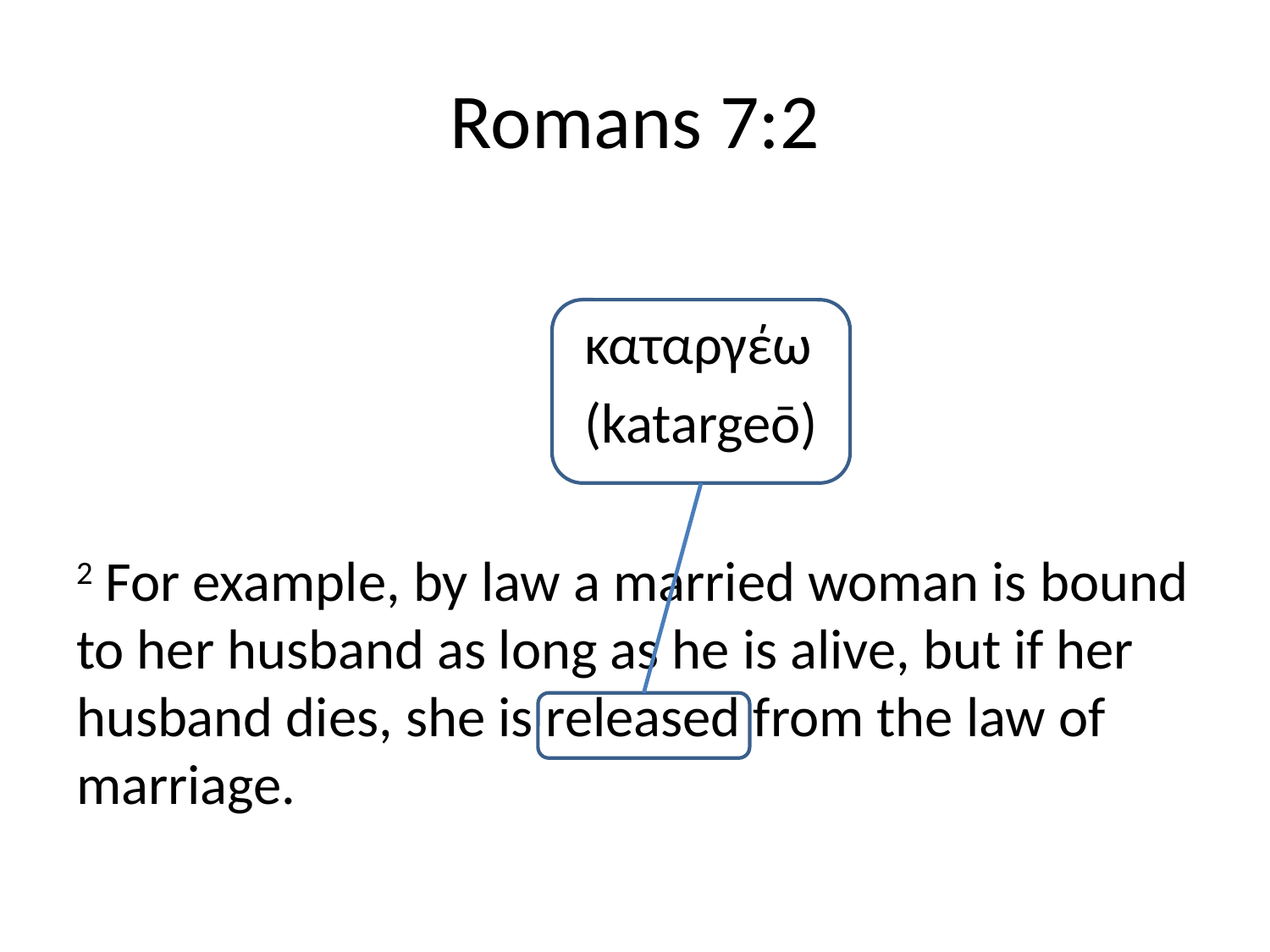

# Romans 7:2

				καταργέω
				(katargeō)

2 For example, by law a married woman is bound to her husband as long as he is alive, but if her husband dies, she is released from the law of marriage.